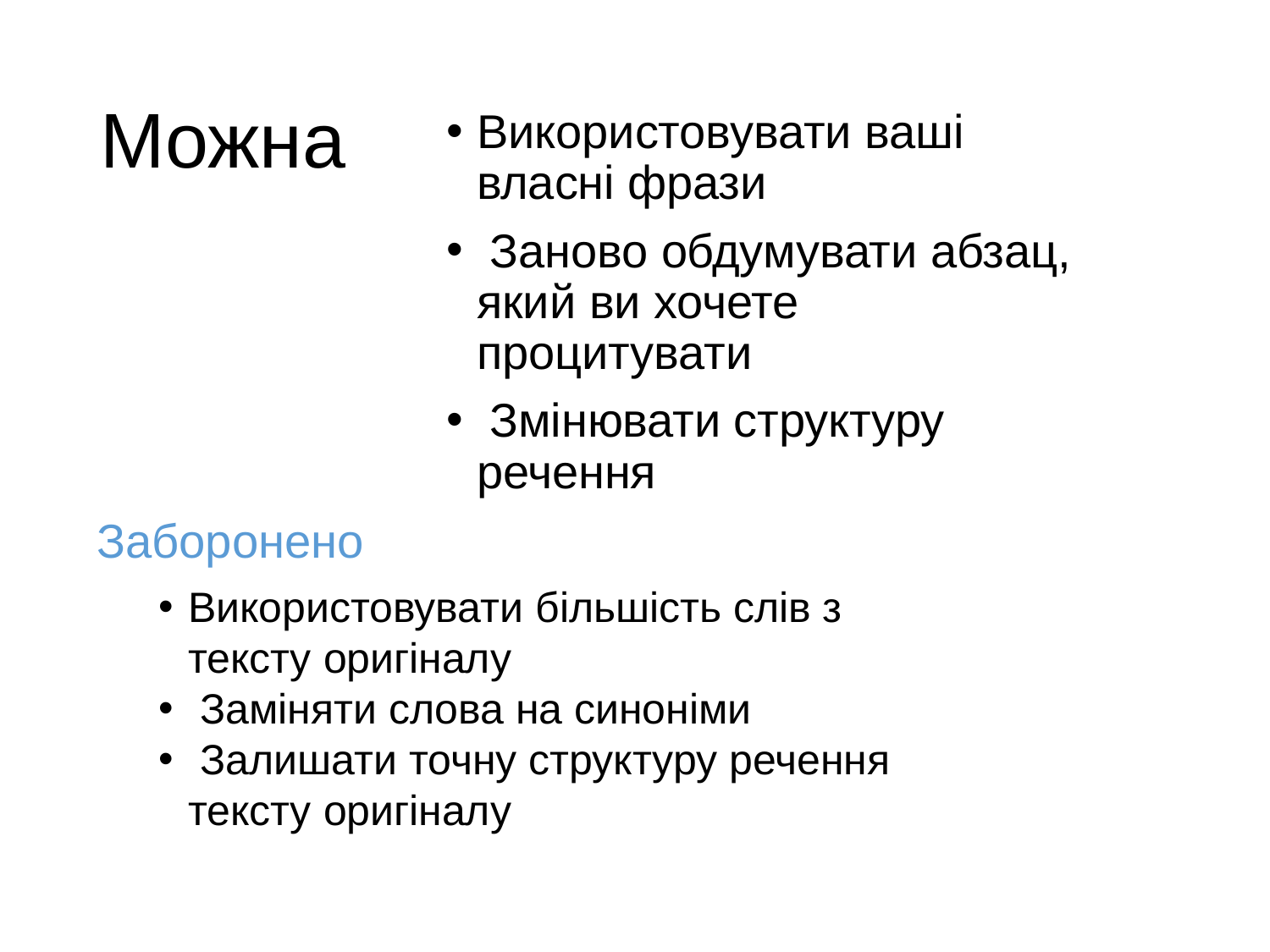

# Можна
Використовувати ваші власні фрази
 Заново обдумувати абзац, який ви хочете процитувати
 Змінювати структуру речення
Заборонено
Використовувати більшість слів з тексту оригіналу
 Заміняти слова на синоніми
 Залишати точну структуру речення тексту оригіналу